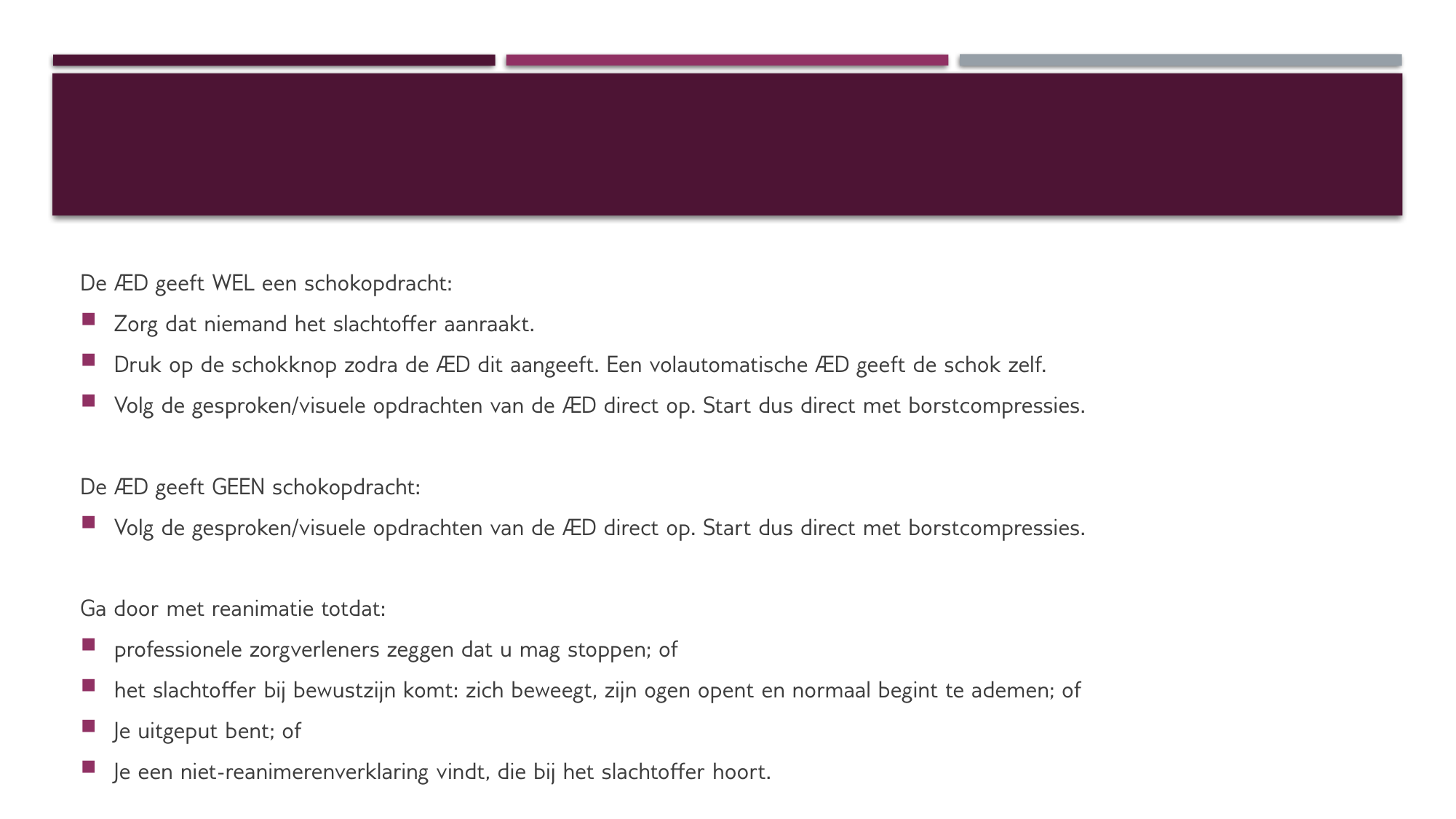

#
De AED geeft WEL een schokopdracht:
Zorg dat niemand het slachtoffer aanraakt.
Druk op de schokknop zodra de AED dit aangeeft. Een volautomatische AED geeft de schok zelf.
Volg de gesproken/visuele opdrachten van de AED direct op. Start dus direct met borstcompressies.

De AED geeft GEEN schokopdracht:
Volg de gesproken/visuele opdrachten van de AED direct op. Start dus direct met borstcompressies.

Ga door met reanimatie totdat:
professionele zorgverleners zeggen dat u mag stoppen; of
het slachtoffer bij bewustzijn komt: zich beweegt, zijn ogen opent en normaal begint te ademen; of
Je uitgeput bent; of
Je een niet-reanimerenverklaring vindt, die bij het slachtoffer hoort.